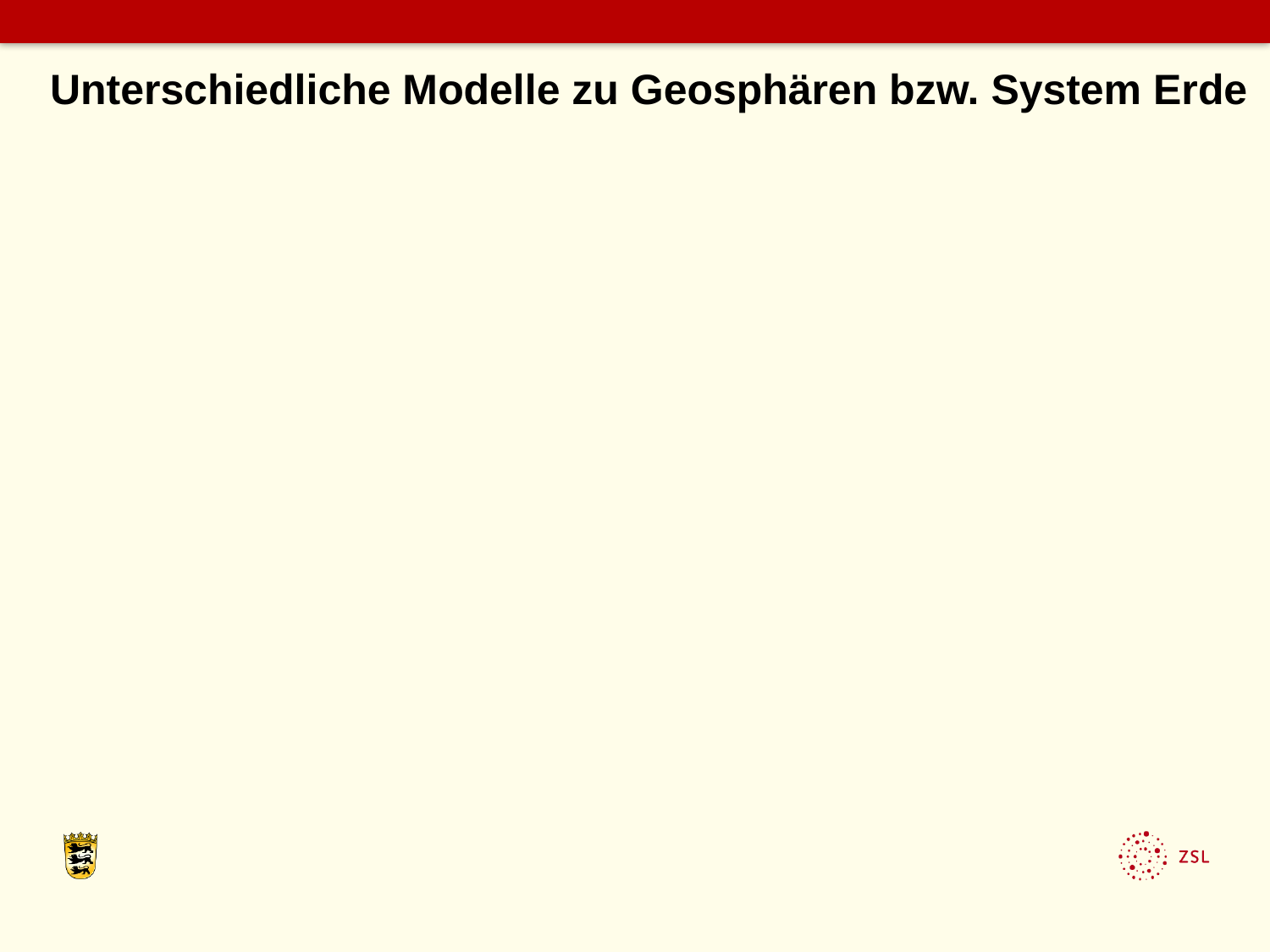

Unterschiedliche Modelle zu Geosphären bzw. System Erde